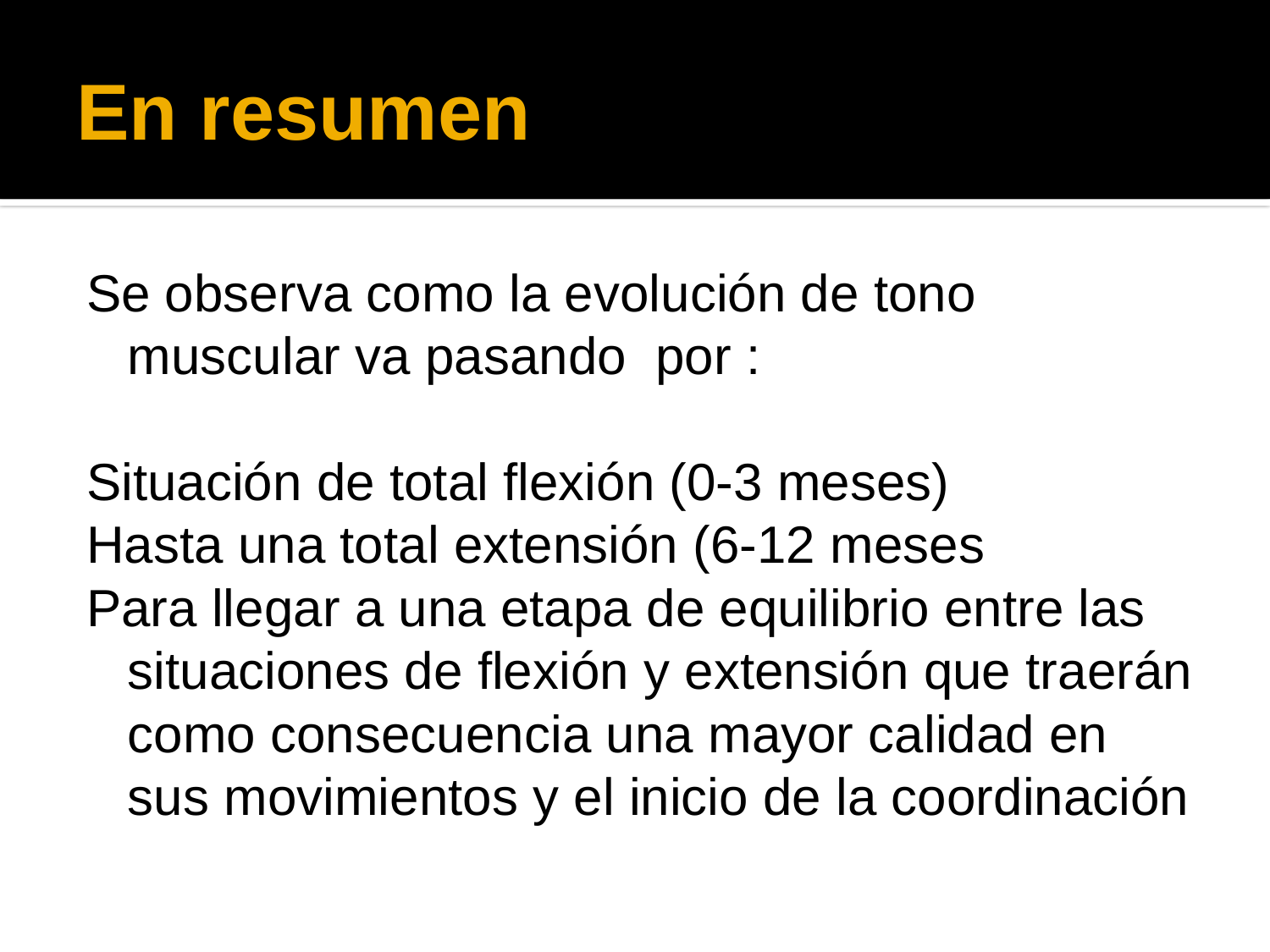

# En resumen
Se observa como la evolución de tono muscular va pasando  por :

Situación de total flexión (0-3 meses)
Hasta una total extensión (6-12 meses
Para llegar a una etapa de equilibrio entre las situaciones de flexión y extensión que traerán como consecuencia una mayor calidad en sus movimientos y el inicio de la coordinación